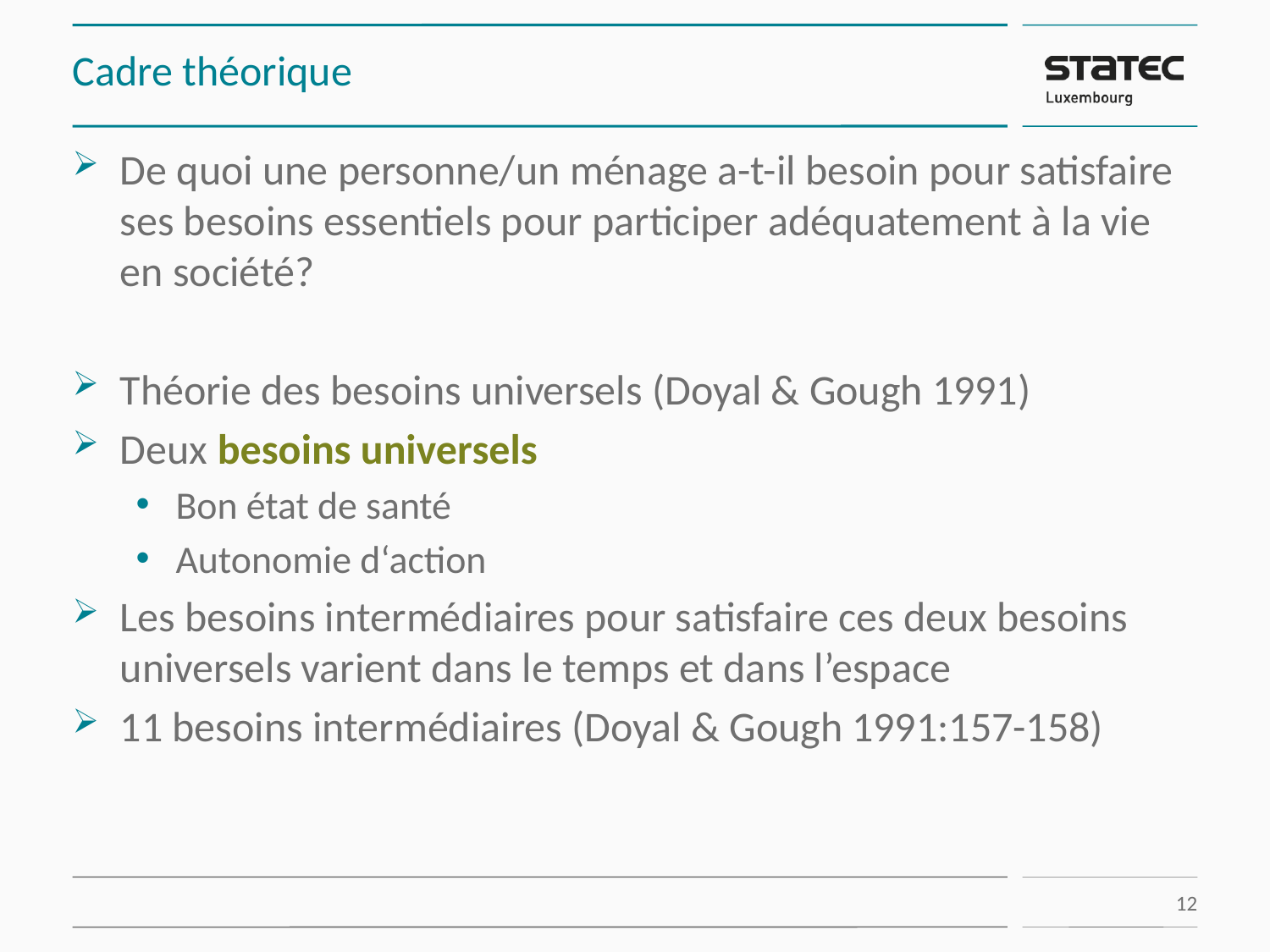

# Cadre théorique
De quoi une personne/un ménage a-t-il besoin pour satisfaire ses besoins essentiels pour participer adéquatement à la vie en société?

Théorie des besoins universels (Doyal & Gough 1991)
Deux besoins universels
Bon état de santé
Autonomie d‘action
Les besoins intermédiaires pour satisfaire ces deux besoins universels varient dans le temps et dans l’espace
11 besoins intermédiaires (Doyal & Gough 1991:157-158)
12